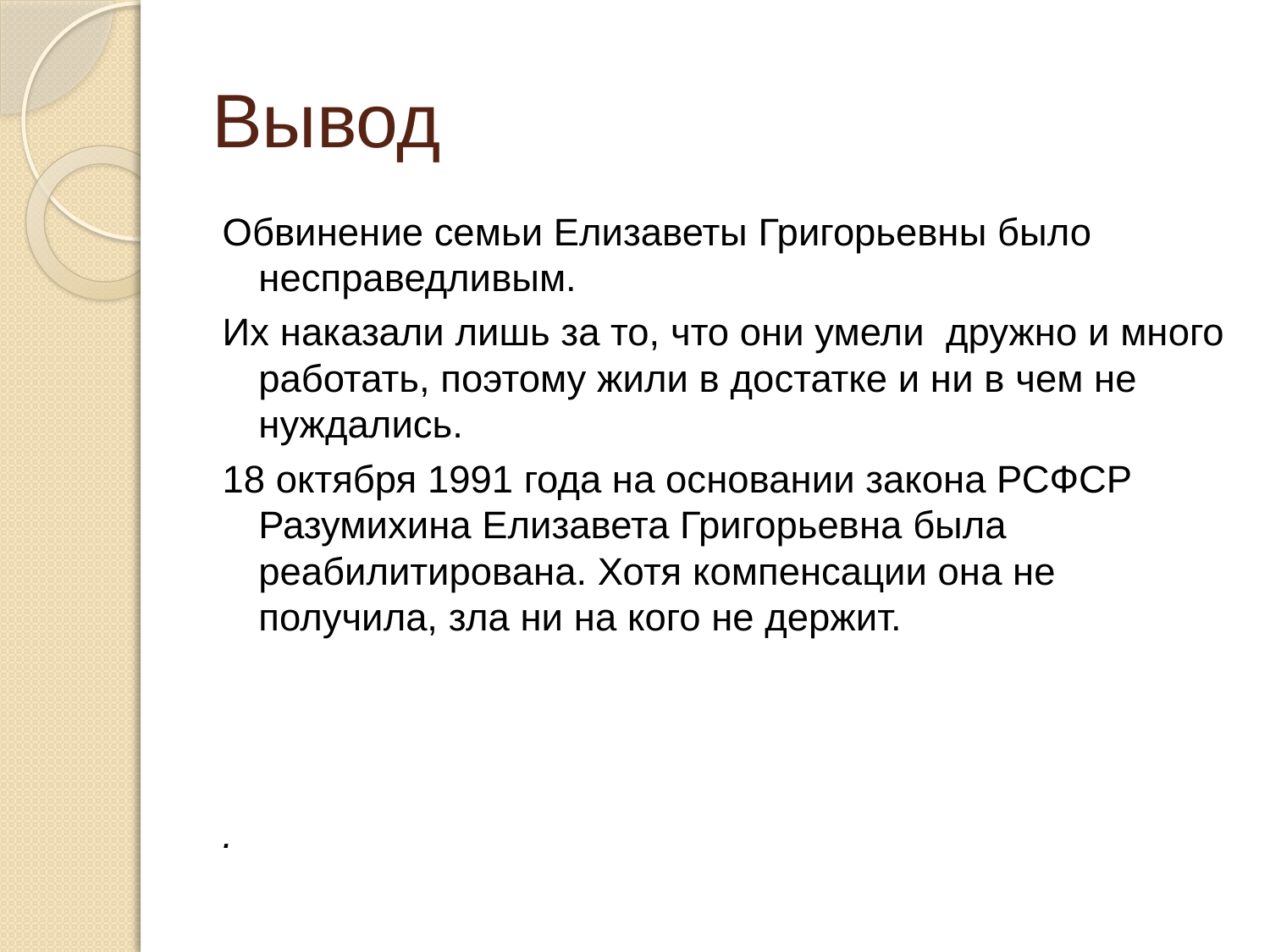

# Вывод
Обвинение семьи Елизаветы Григорьевны было несправедливым.
Их наказали лишь за то, что они умели  дружно и много работать, поэтому жили в достатке и ни в чем не нуждались.
18 октября 1991 года на основании закона РСФСР Разумихина Елизавета Григорьевна была реабилитирована. Хотя компенсации она не получила, зла ни на кого не держит.

.